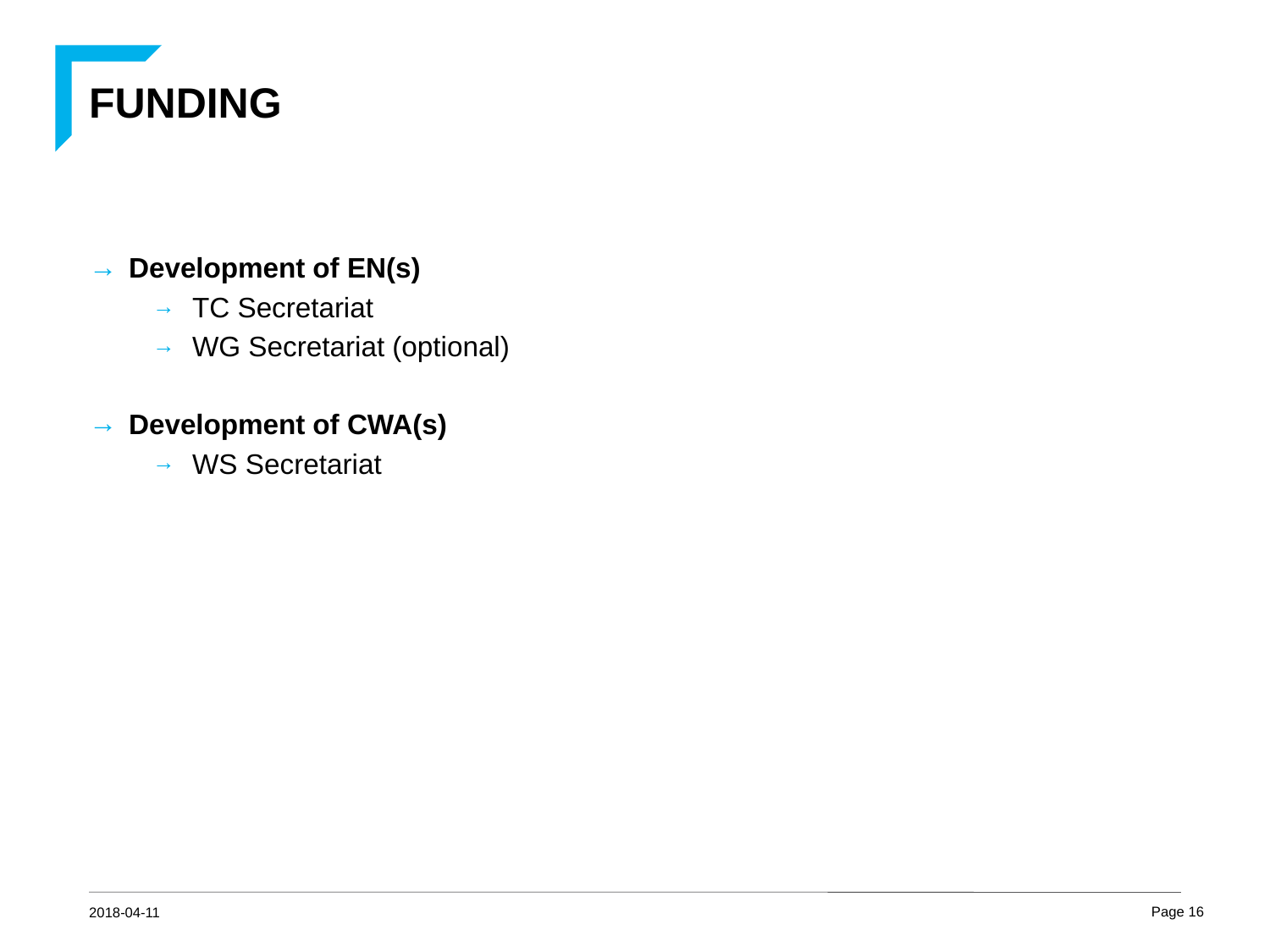

# FUNDING
Development of EN(s)
TC Secretariat
WG Secretariat (optional)

Development of CWA(s)
WS Secretariat

2018-04-11